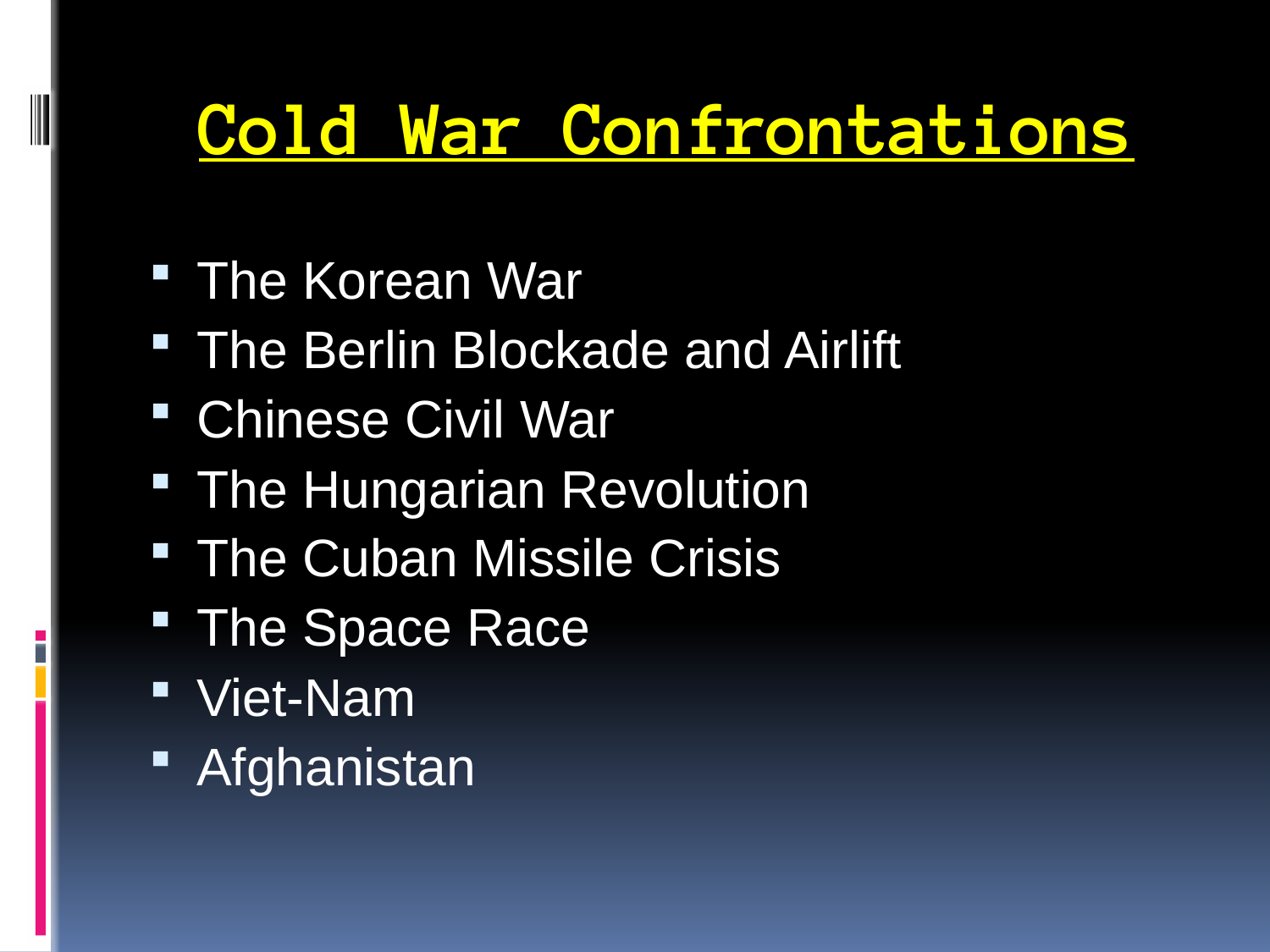

# Cold War Confrontations
The Korean War
The Berlin Blockade and Airlift
Chinese Civil War
The Hungarian Revolution
The Cuban Missile Crisis
The Space Race
Viet-Nam
Afghanistan